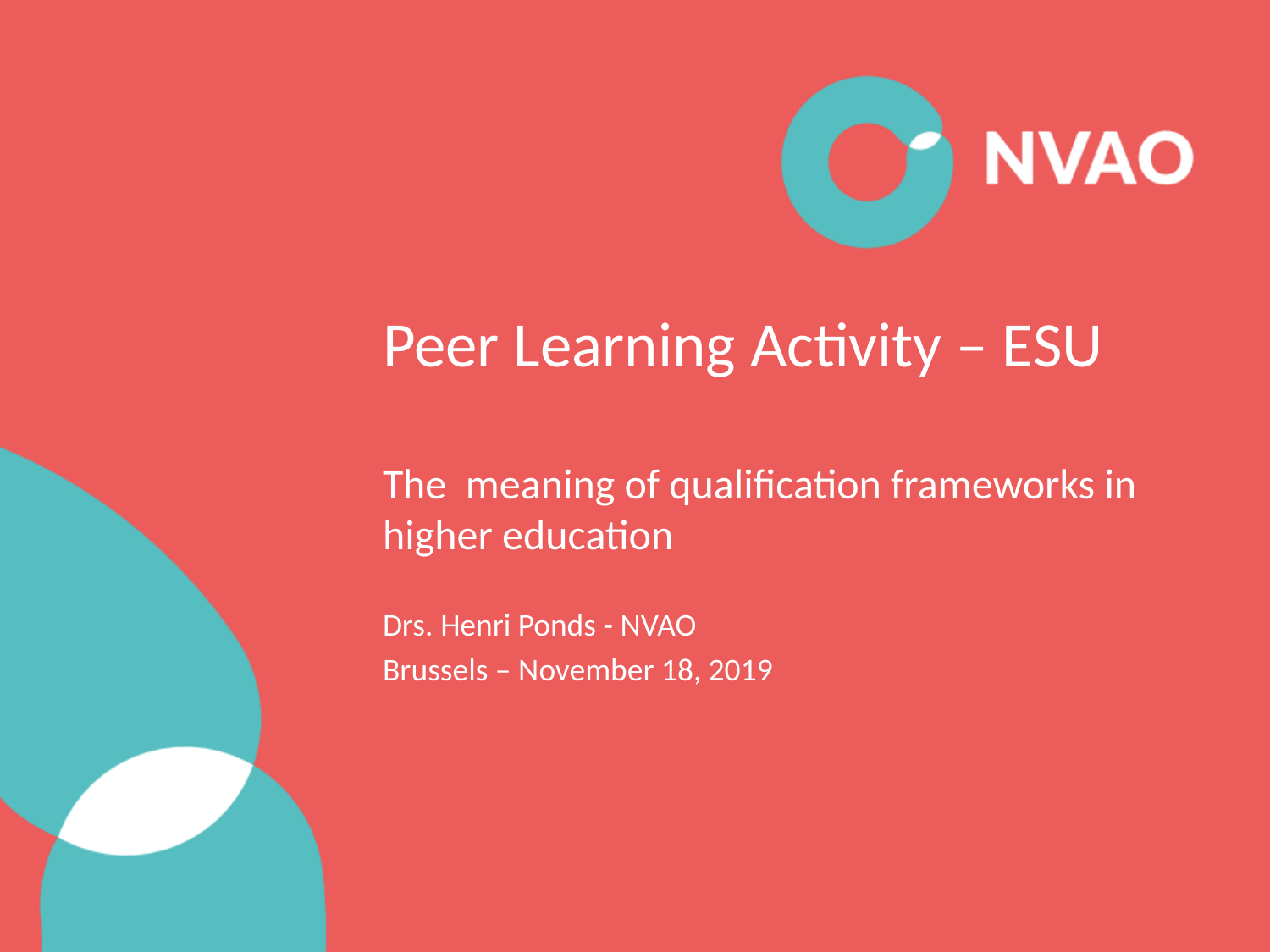

# Peer Learning Activity – ESU The  meaning of qualification frameworks in higher education

Drs. Henri Ponds - NVAO
Brussels – November 18, 2019